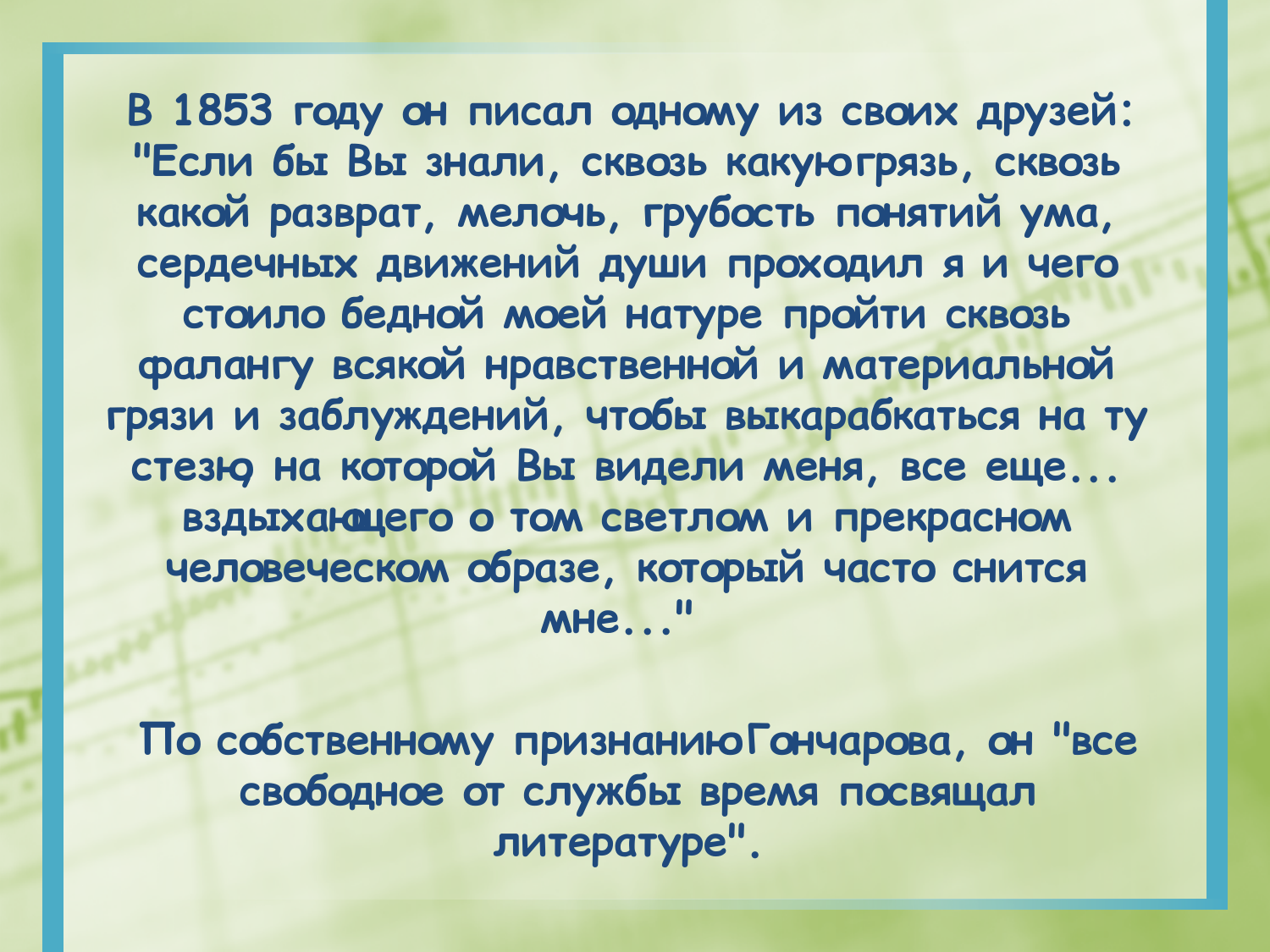

В 1853 году он писал одному из своих друзей: "Если бы Вы знали, сквозь какую грязь, сквозь какой разврат, мелочь, грубость понятий ума, сердечных движений души проходил я и чего стоило бедной моей натуре пройти сквозь фалангу всякой нравственной и материальной грязи и заблуждений, чтобы выкарабкаться на ту стезю, на которой Вы видели меня, все еще... вздыхающего о том светлом и прекрасном человеческом образе, который часто снится мне..."
По собственному признанию Гончарова, он "все свободное от службы время посвящал литературе".